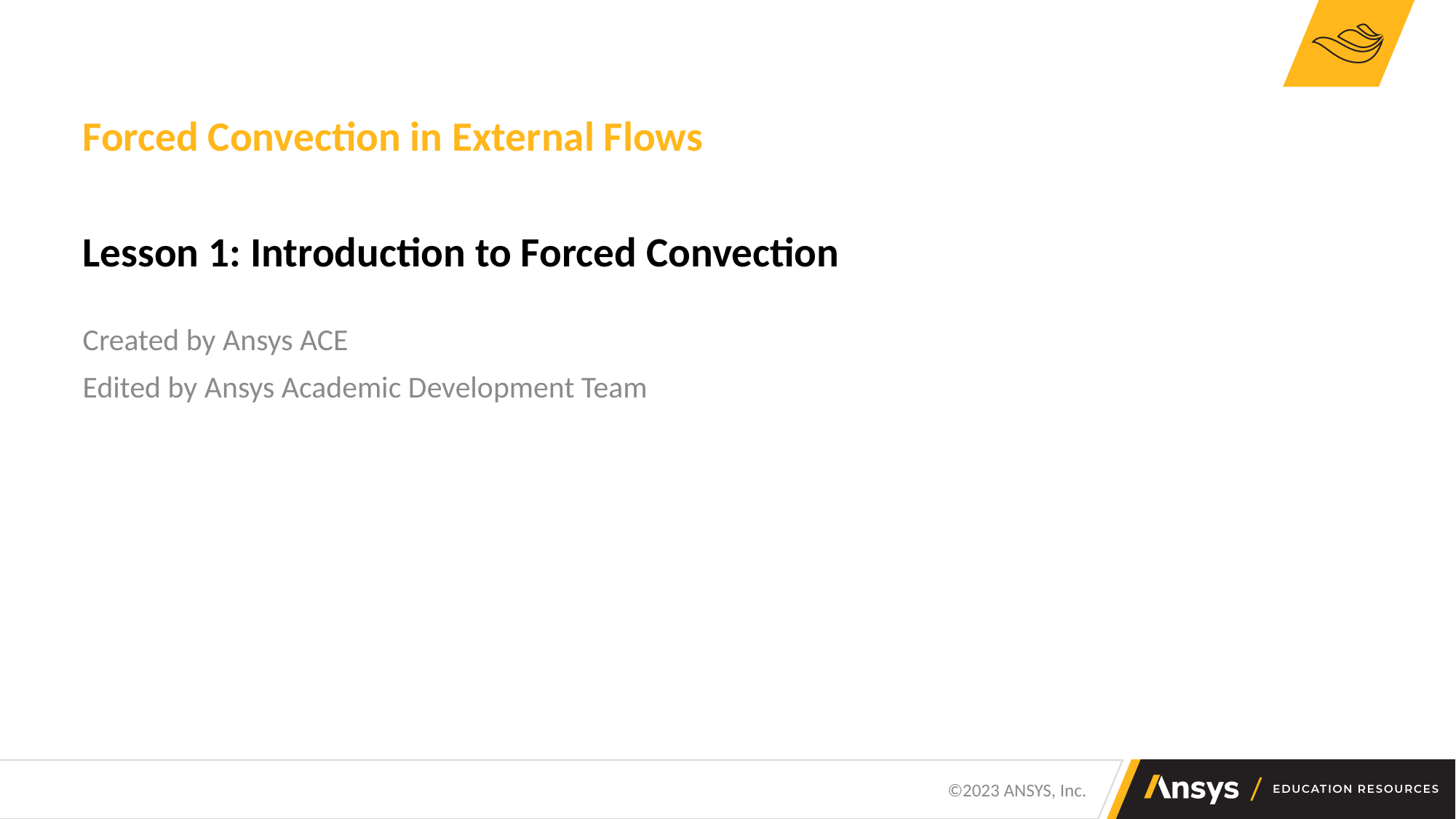

Forced Convection in External Flows

Lesson 1: Introduction to Forced Convection
Created by Ansys ACE
Edited by Ansys Academic Development Team